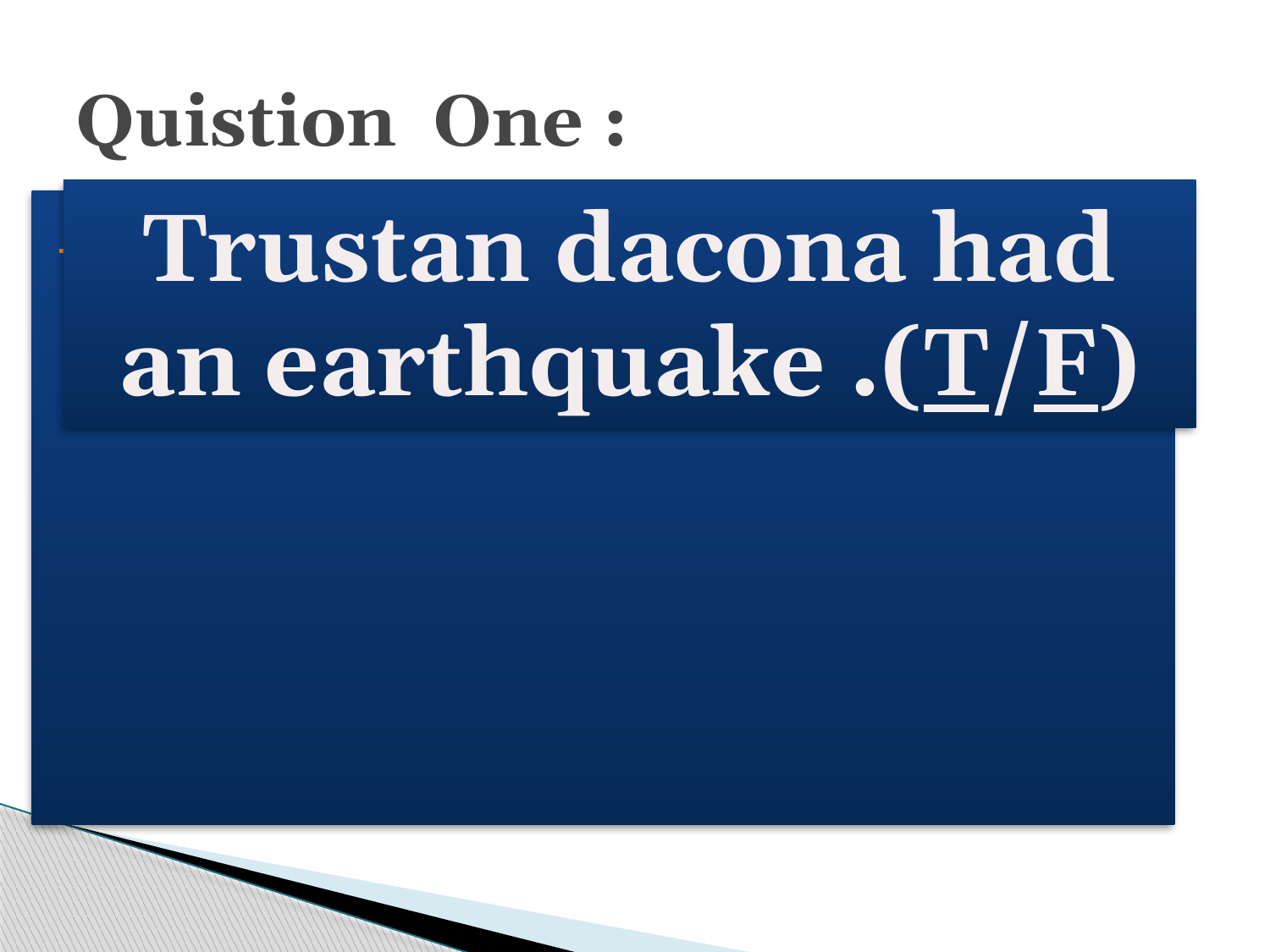

# Quistion  One :
Trustan dacona had an earthquake .(T/F)